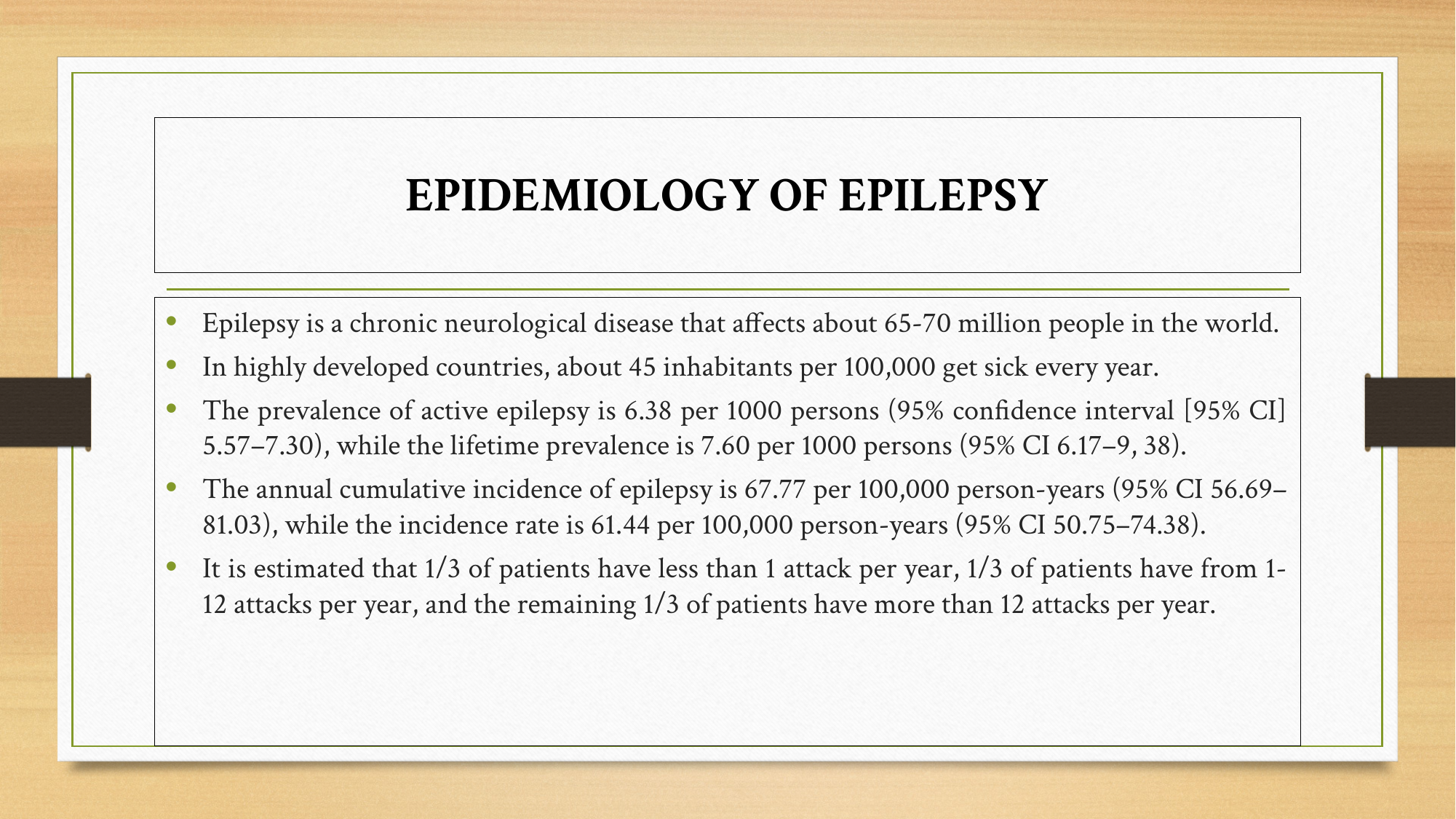

# EPIDEMIOLOGY OF EPILEPSY
Epilepsy is a chronic neurological disease that affects about 65-70 million people in the world.
In highly developed countries, about 45 inhabitants per 100,000 get sick every year.
The prevalence of active epilepsy is 6.38 per 1000 persons (95% confidence interval [95% CI] 5.57–7.30), while the lifetime prevalence is 7.60 per 1000 persons (95% CI 6.17–9, 38).
The annual cumulative incidence of epilepsy is 67.77 per 100,000 person-years (95% CI 56.69–81.03), while the incidence rate is 61.44 per 100,000 person-years (95% CI 50.75–74.38).
It is estimated that 1/3 of patients have less than 1 attack per year, 1/3 of patients have from 1-12 attacks per year, and the remaining 1/3 of patients have more than 12 attacks per year.